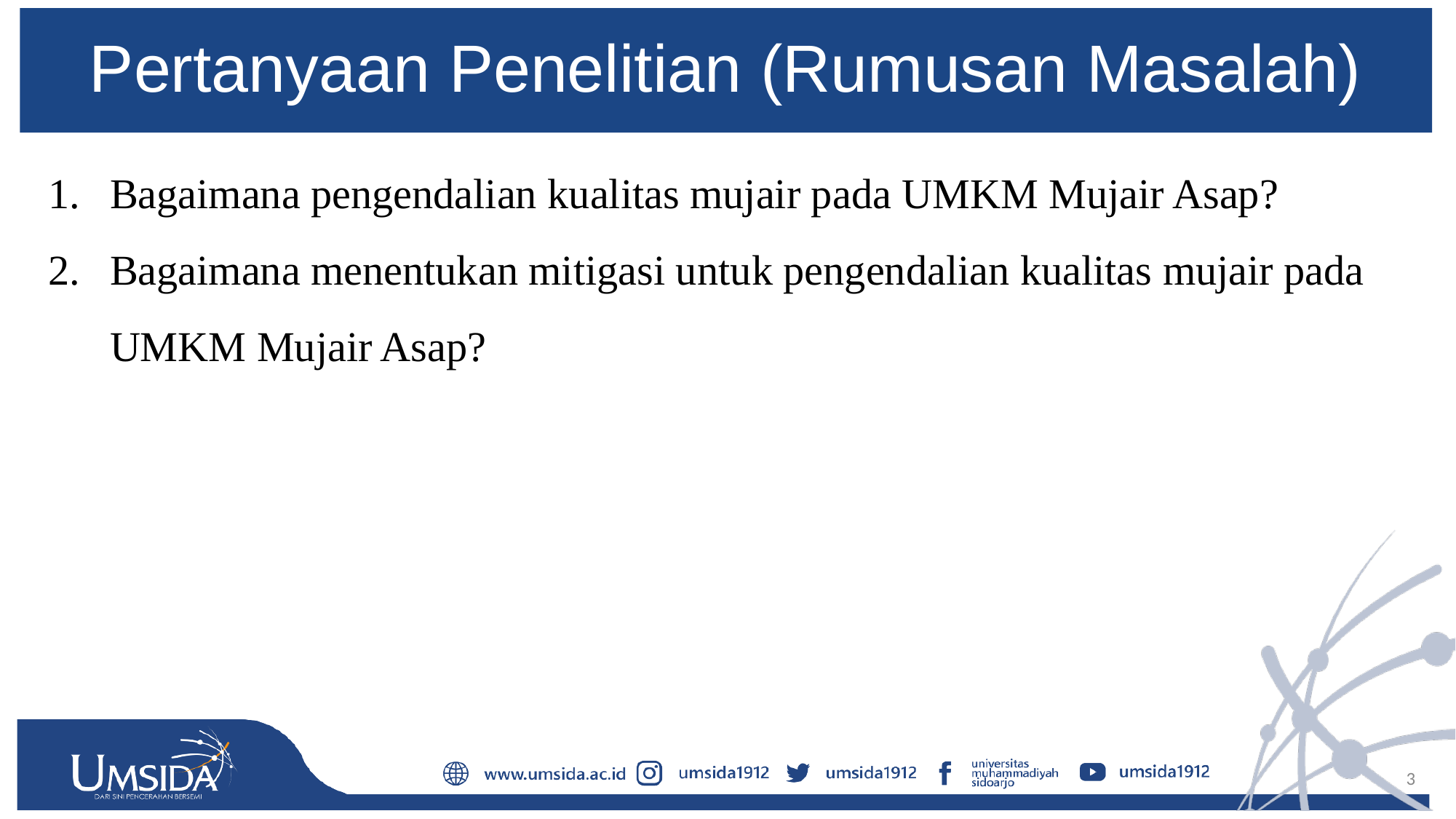

# Pertanyaan Penelitian (Rumusan Masalah)
Bagaimana pengendalian kualitas mujair pada UMKM Mujair Asap?
Bagaimana menentukan mitigasi untuk pengendalian kualitas mujair pada UMKM Mujair Asap?